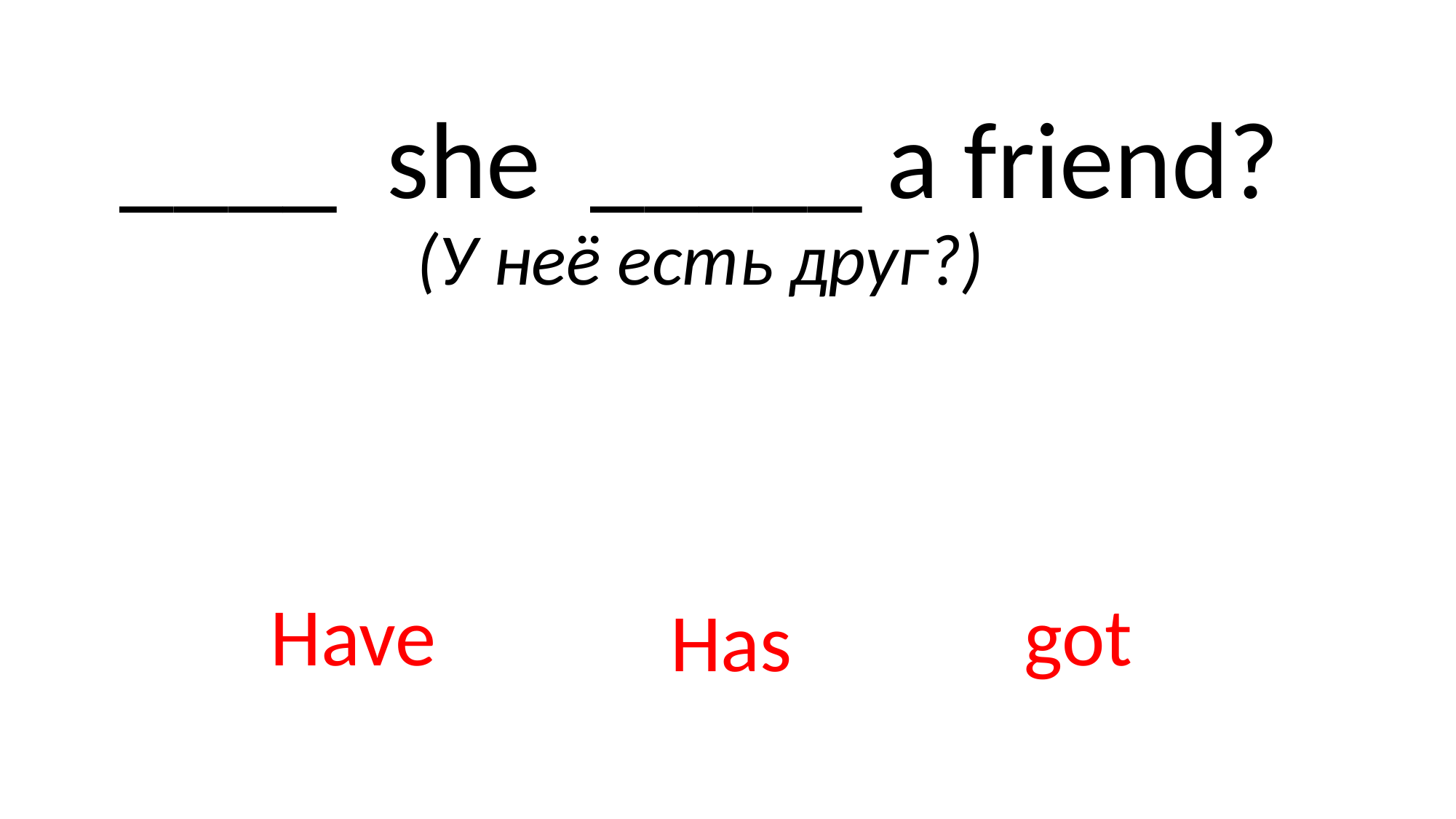

# ____  she  _____ a friend? (У неё есть друг?)
Have
got
Has